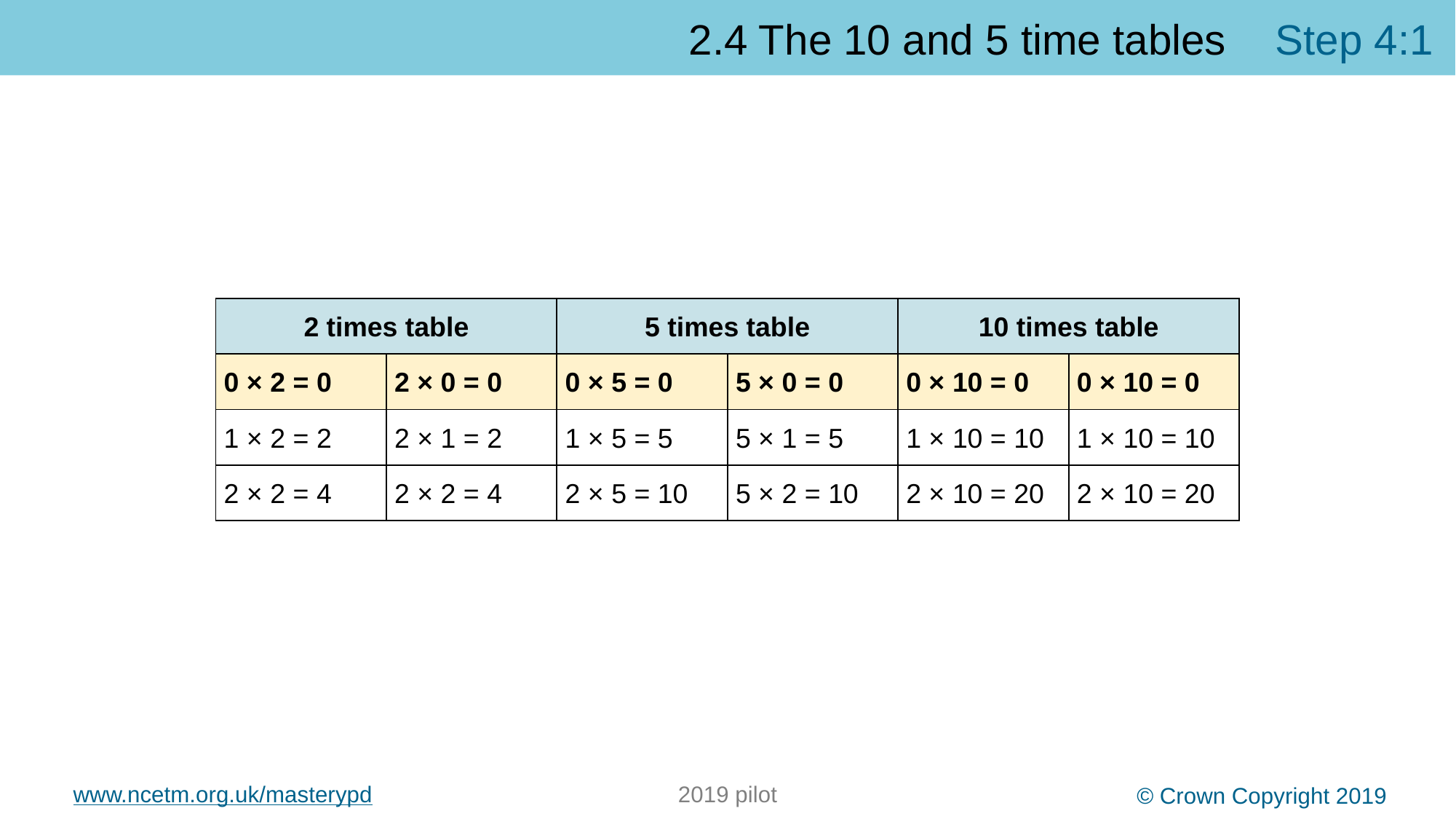

2.4 The 10 and 5 time tables	Step 4:1
| 2 times table |  | 5 times table |  | 10 times table |  |
| --- | --- | --- | --- | --- | --- |
| 0 × 2 = 0 | 2 × 0 = 0 | 0 × 5 = 0 | 5 × 0 = 0 | 0 × 10 = 0 | 0 × 10 = 0 |
| 1 × 2 = 2 | 2 × 1 = 2 | 1 × 5 = 5 | 5 × 1 = 5 | 1 × 10 = 10 | 1 × 10 = 10 |
| 2 × 2 = 4 | 2 × 2 = 4 | 2 × 5 = 10 | 5 × 2 = 10 | 2 × 10 = 20 | 2 × 10 = 20 |